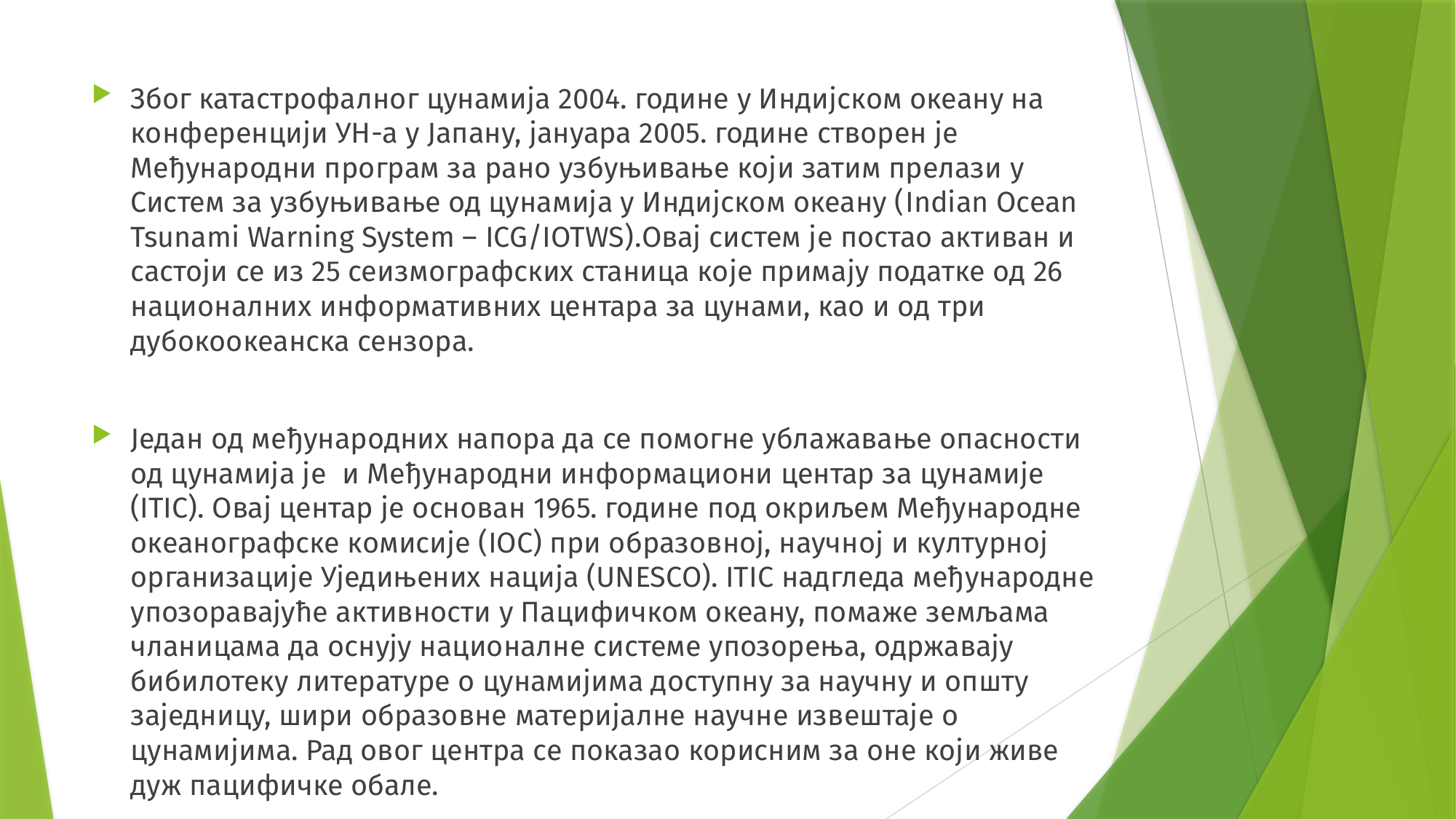

Због катастрофалног цунамија 2004. године у Индијском океану на конференцији УН-а у Јапану, јануара 2005. године створен је Међународни програм за рано узбуњивање који затим прелази у Систем за узбуњивање од цунамија у Индијском океану (Indian Ocean Tsunami Warning System – ICG/IOTWS).Овај систем је постао активан и састоји се из 25 сеизмографских станица које примају податке од 26 националних информативних центара за цунами, као и од три дубокоокеанска сензора.

Један од међународних напора да се помогне ублажавање опасности од цунамија је  и Међународни информациони центар за цунамије (ITIC). Овај центар је основан 1965. године под окриљем Међународне океанографске комисије (IOC) при образовној, научној и културној организације Уједињених нација (UNESCO). ITIC надгледа међународне упозоравајуће активности у Пацифичком океану, помаже земљама чланицама да оснују националне системе упозорења, одржавају бибилотеку литературе о цунамијима доступну за научну и општу заједницу, шири образовне материјалне научне извештаје о цунамијима. Рад овог центра се показао корисним за оне који живе дуж пацифичке обале.